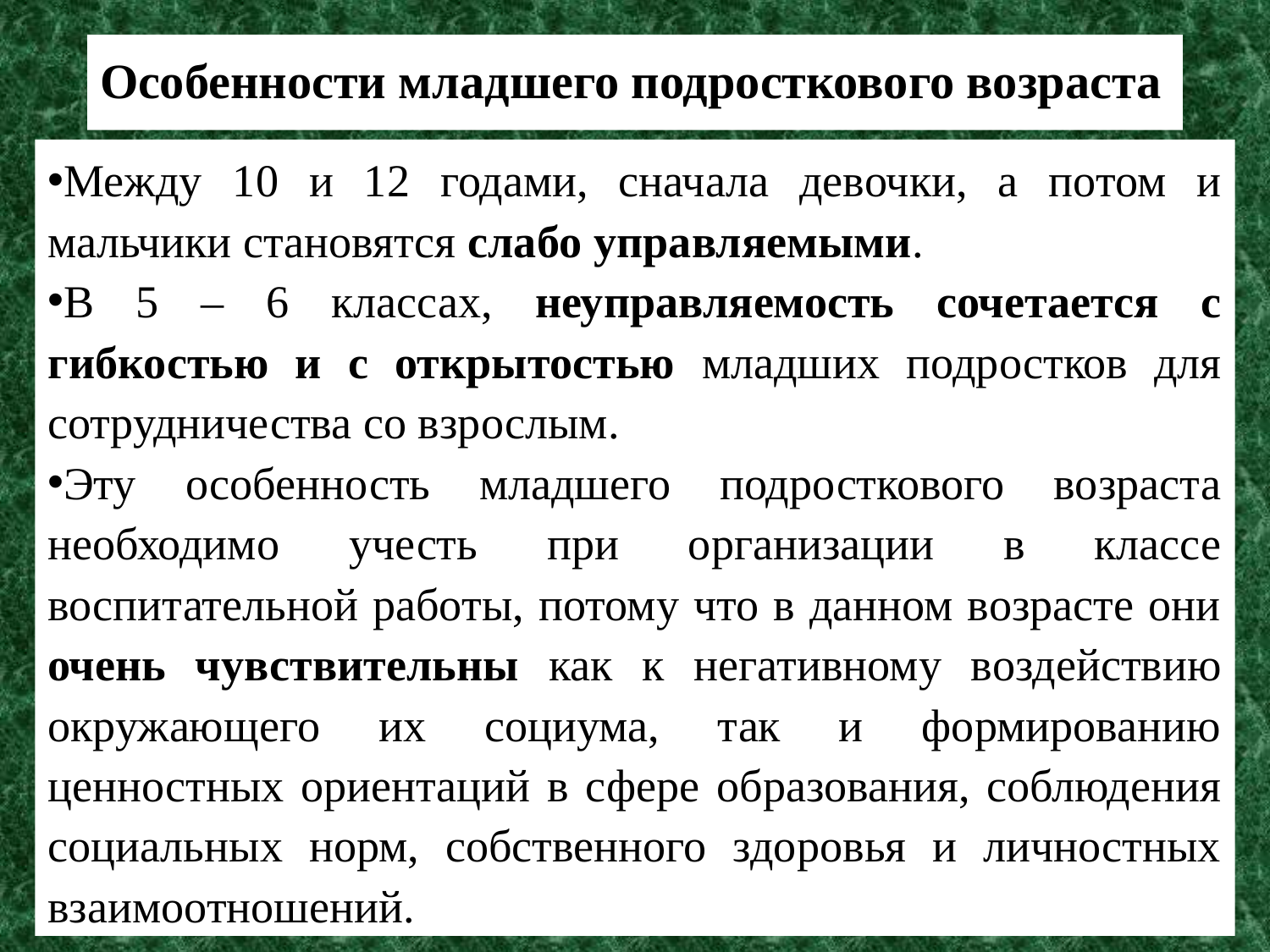

# Особенности младшего подросткового возраста
Между 10 и 12 годами, сначала девочки, а потом и мальчики становятся слабо управляемыми.
В 5 – 6 классах, неуправляемость сочетается с гибкостью и с открытостью младших подростков для сотрудничества со взрослым.
Эту особенность младшего подросткового возраста необходимо учесть при организации в классе воспитательной работы, потому что в данном возрасте они очень чувствительны как к негативному воздействию окружающего их социума, так и формированию ценностных ориентаций в сфере образования, соблюдения социальных норм, собственного здоровья и личностных взаимоотношений.